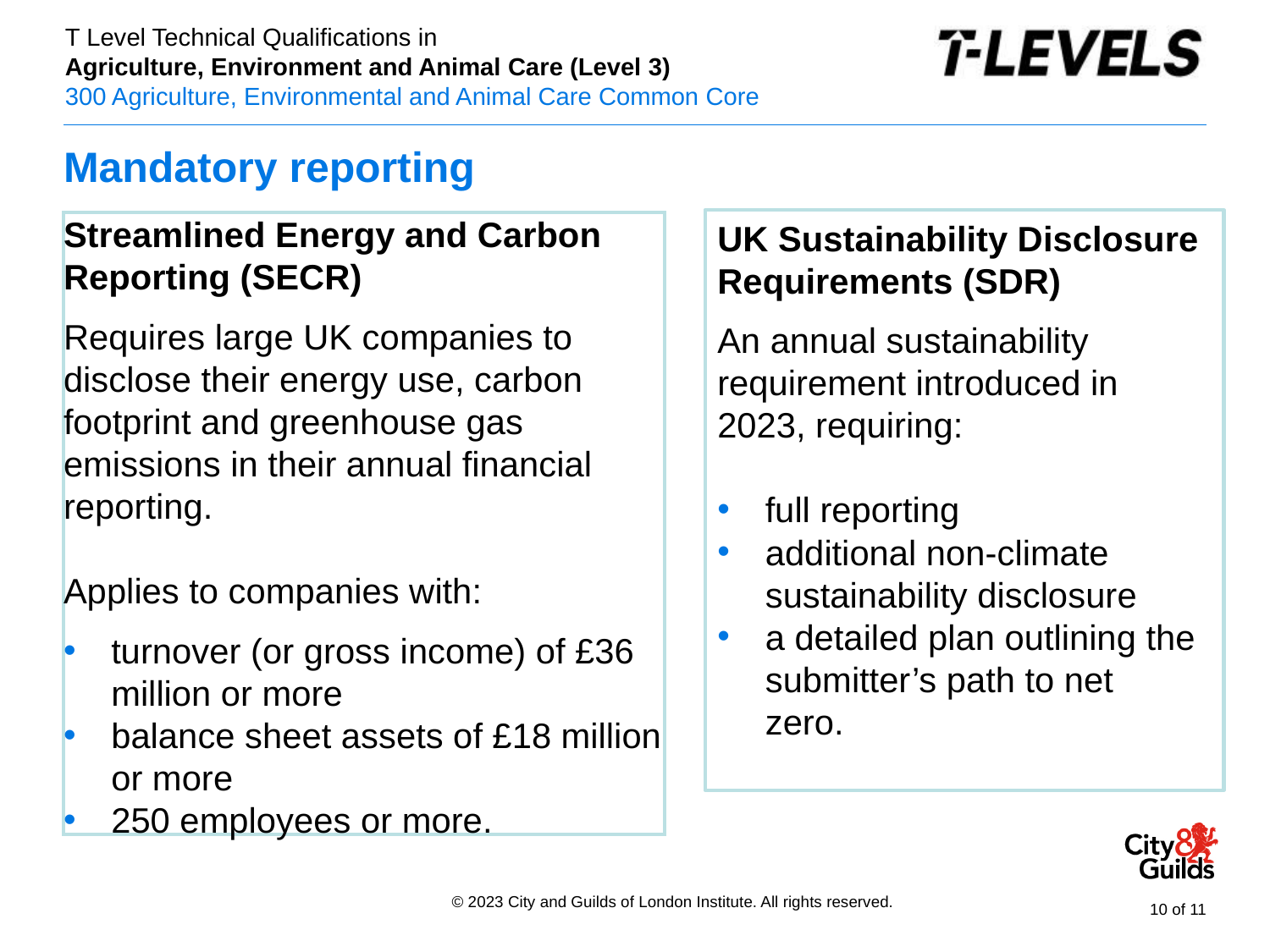

# Mandatory reporting
UK Sustainability Disclosure Requirements (SDR)
An annual sustainability requirement introduced in 2023, requiring:

full reporting
additional non-climate sustainability disclosure
a detailed plan outlining the submitter’s path to net zero.

Streamlined Energy and Carbon Reporting (SECR)
Requires large UK companies to disclose their energy use, carbon footprint and greenhouse gas emissions in their annual financial reporting.

Applies to companies with:
turnover (or gross income) of £36 million or more
balance sheet assets of £18 million or more
250 employees or more.